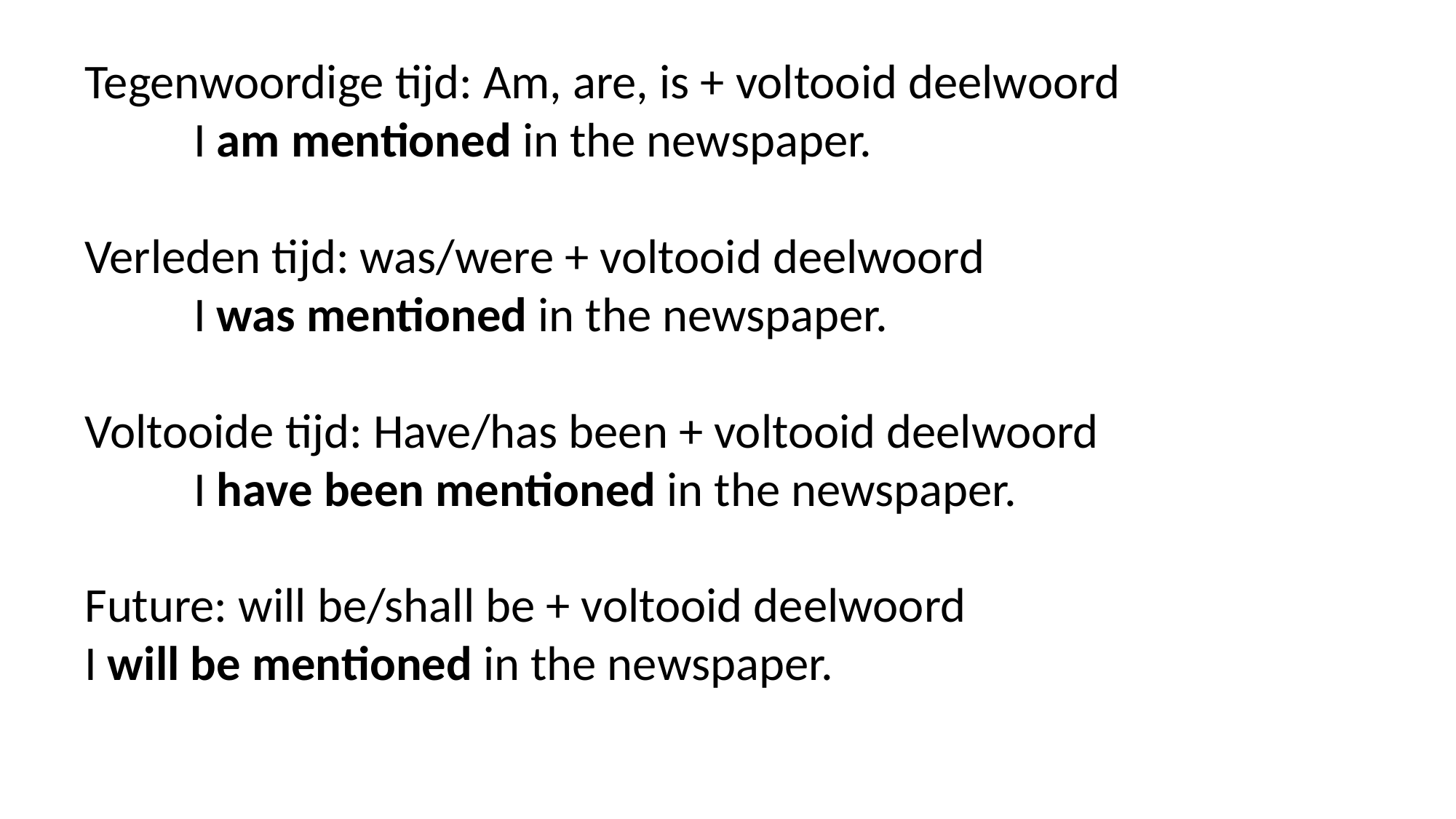

Tegenwoordige tijd: Am, are, is + voltooid deelwoord
	I am mentioned in the newspaper.

Verleden tijd: was/were + voltooid deelwoord
	I was mentioned in the newspaper.

Voltooide tijd: Have/has been + voltooid deelwoord
	I have been mentioned in the newspaper.

Future: will be/shall be + voltooid deelwoord
I will be mentioned in the newspaper.